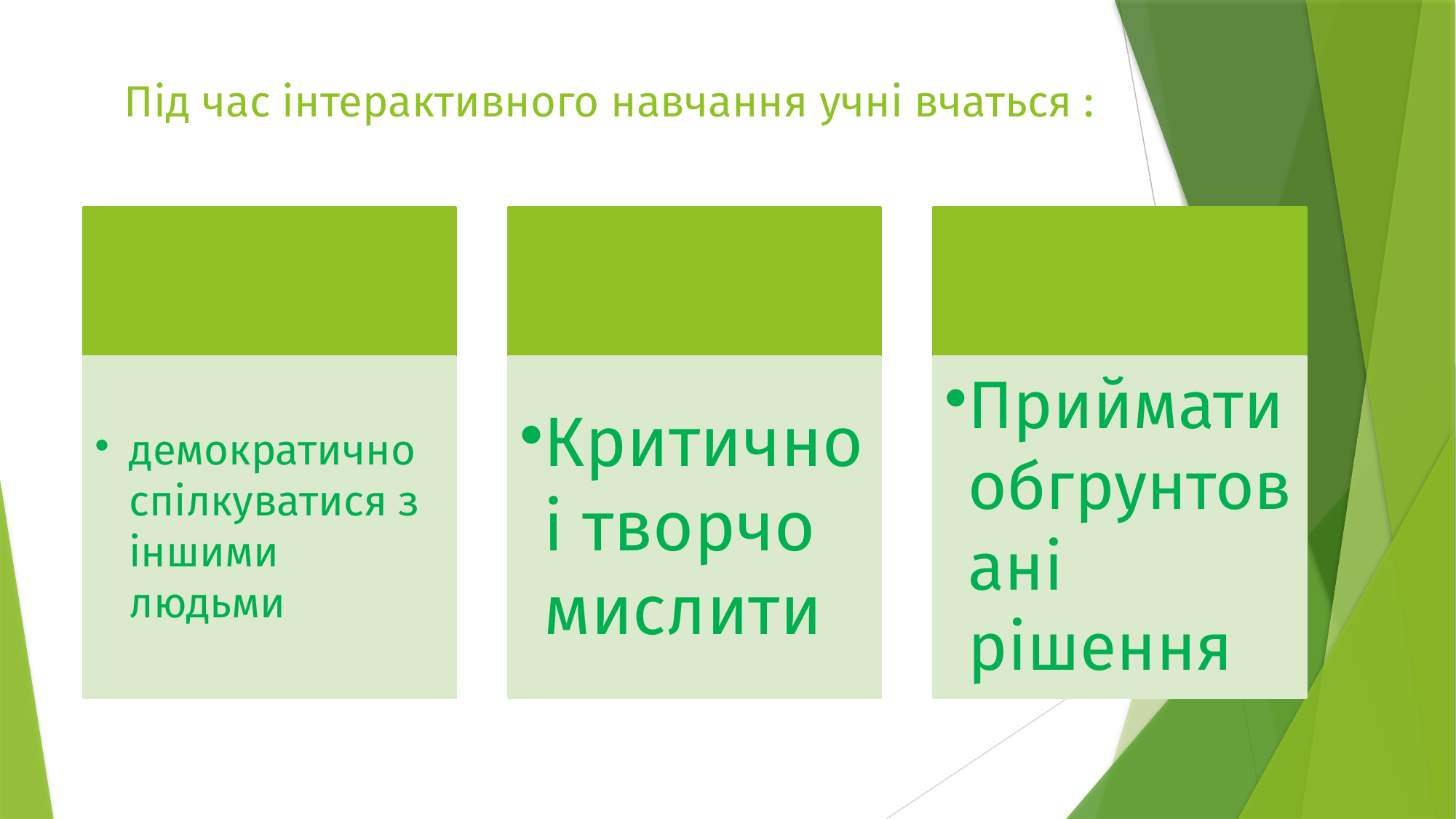

# Під час інтерактивного навчання учні вчаться :
демократично спілкуватися з іншими людьми
Критично і творчо мислити
Приймати обгрунтовані рішення